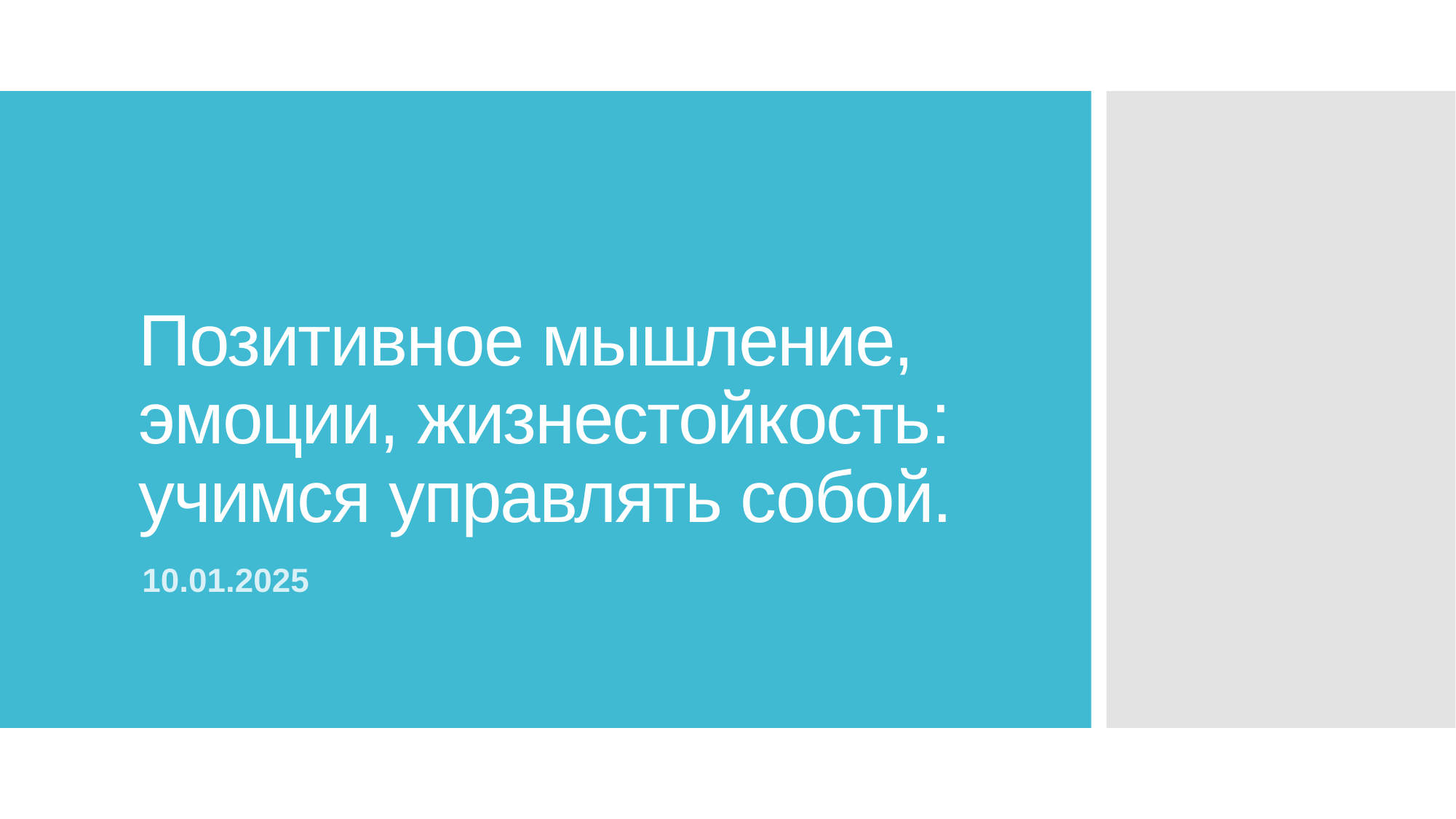

# Позитивное мышление, эмоции, жизнестойкость: учимся управлять собой.
10.01.2025